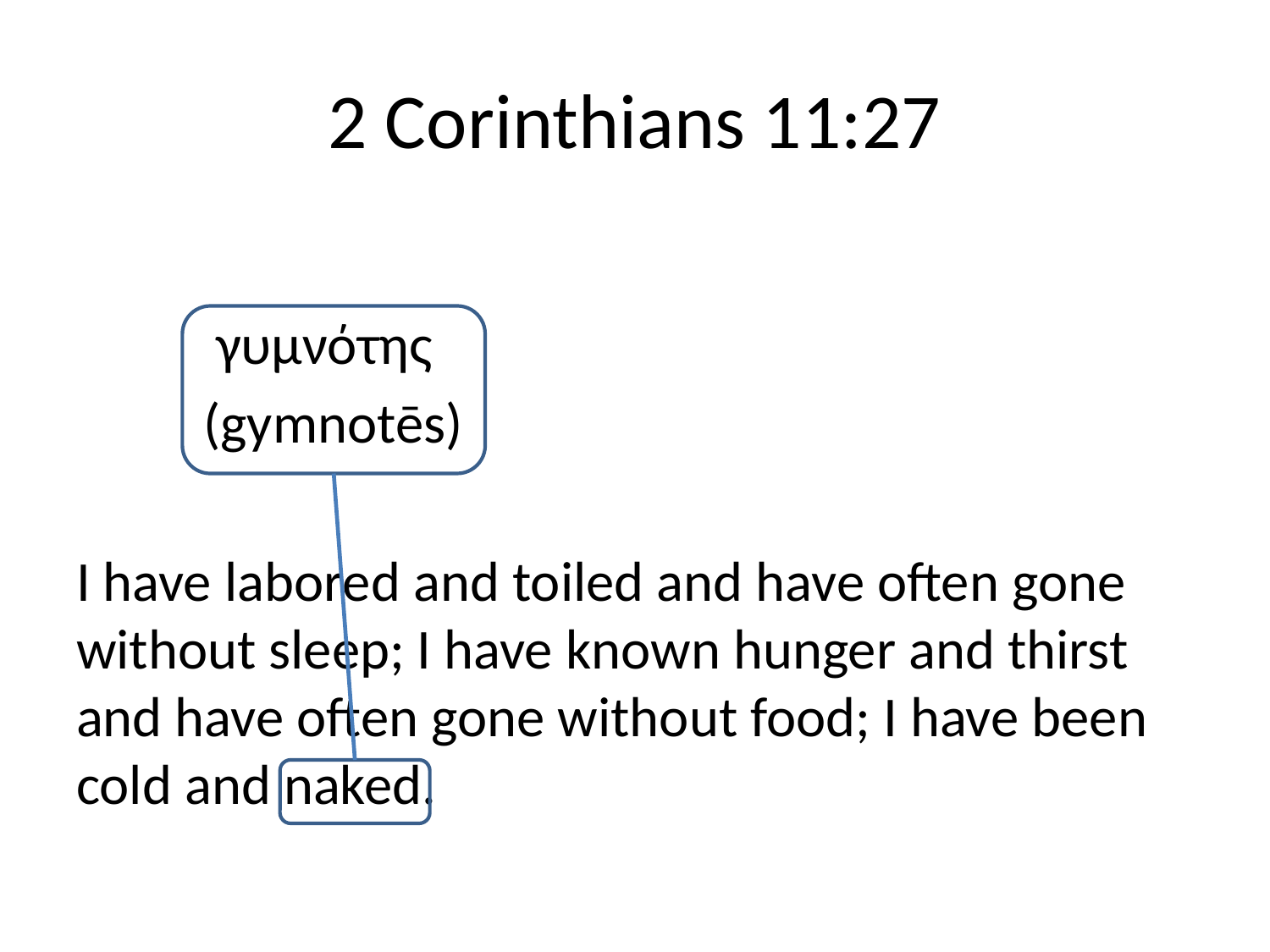

# 2 Corinthians 11:27

	 γυμνότης
	(gymnotēs)

I have labored and toiled and have often gone without sleep; I have known hunger and thirst and have often gone without food; I have been cold and naked.